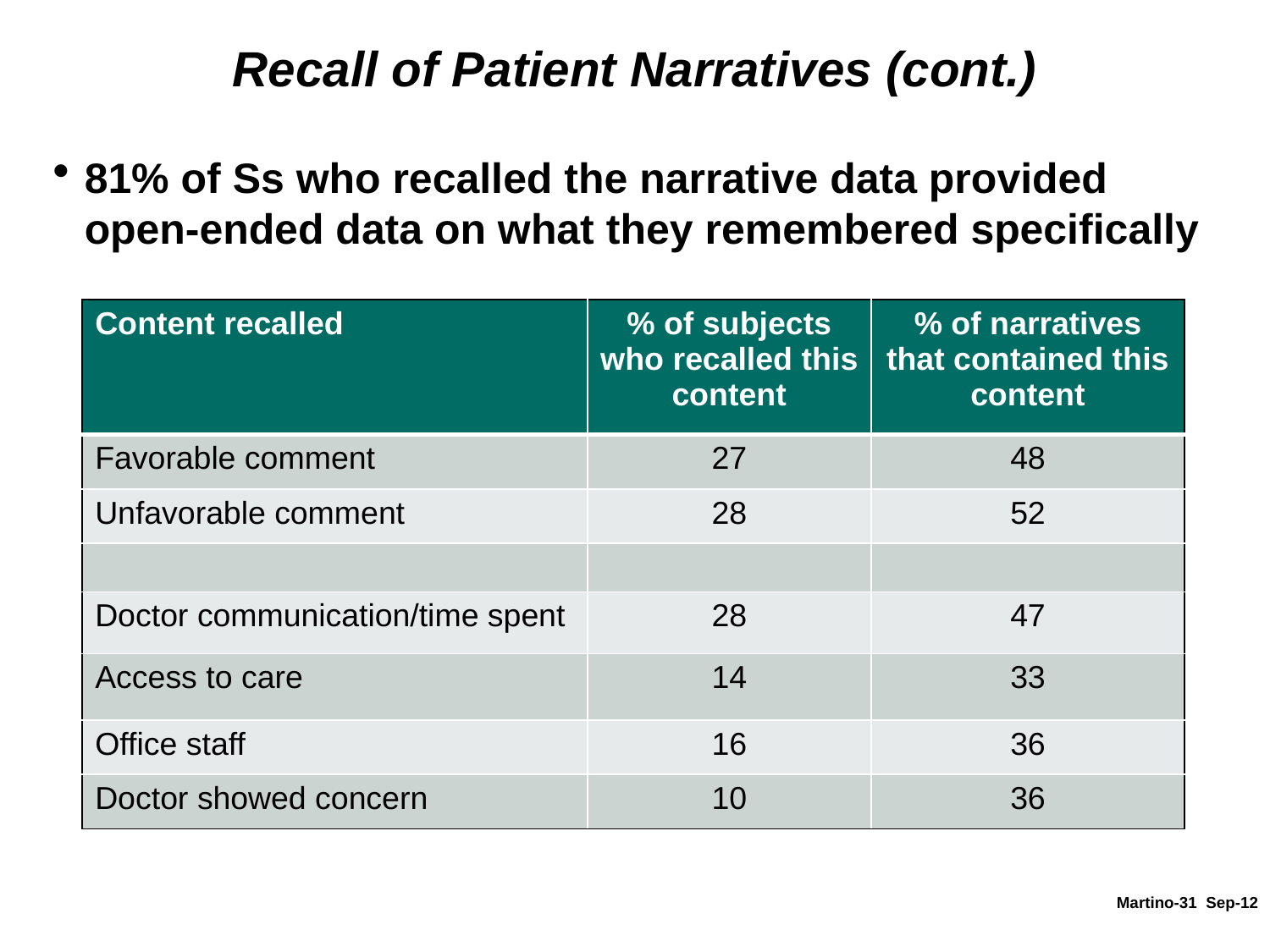

# Recall of Patient Narratives (cont.)
81% of Ss who recalled the narrative data provided open-ended data on what they remembered specifically
| Content recalled | % of subjects who recalled this content | % of narratives that contained this content |
| --- | --- | --- |
| Favorable comment | 27 | 48 |
| Unfavorable comment | 28 | 52 |
|  |  |  |
| Doctor communication/time spent | 28 | 47 |
| Access to care | 14 | 33 |
| Office staff | 16 | 36 |
| Doctor showed concern | 10 | 36 |